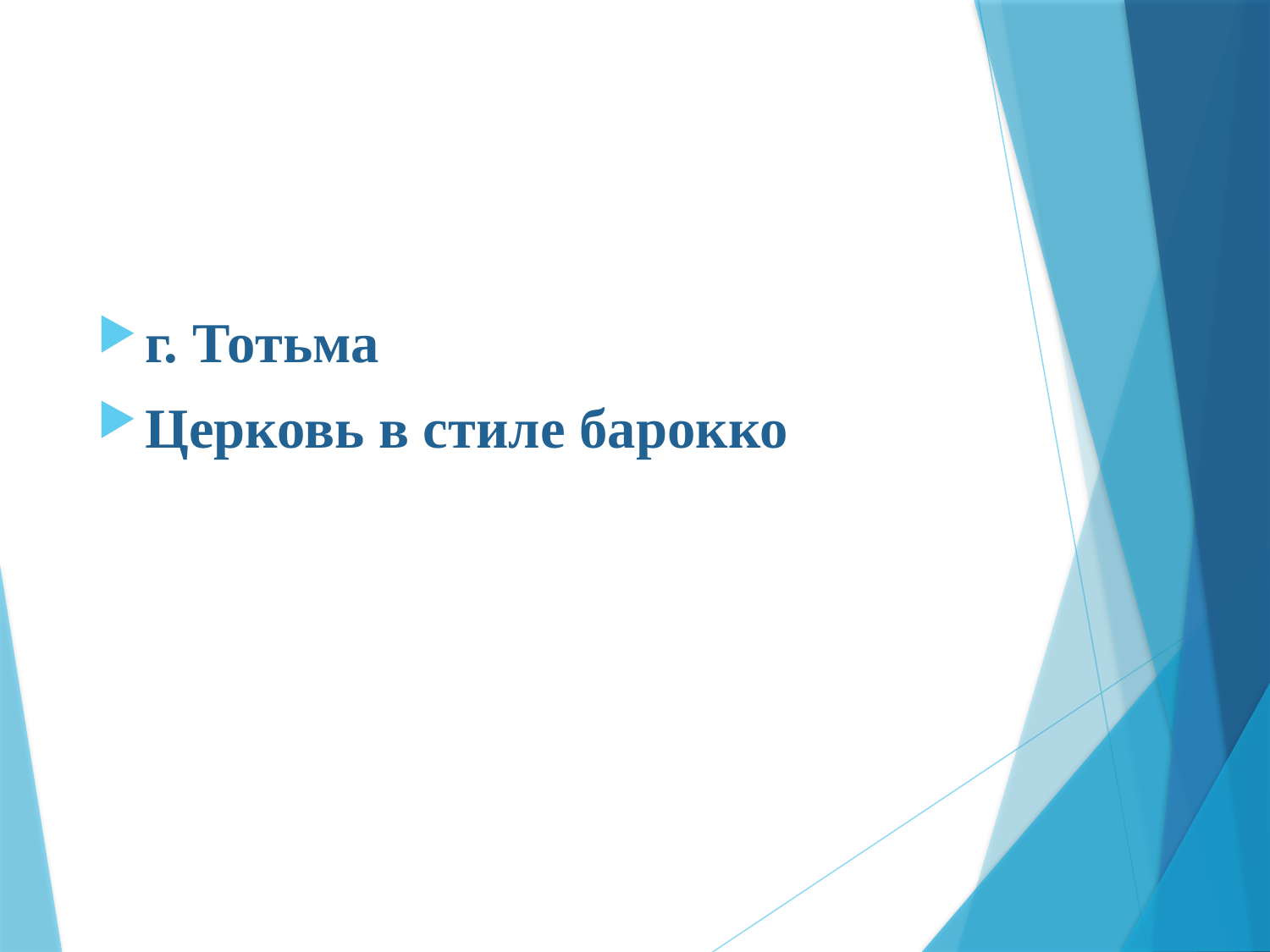

#
г. Тотьма
Церковь в стиле барокко